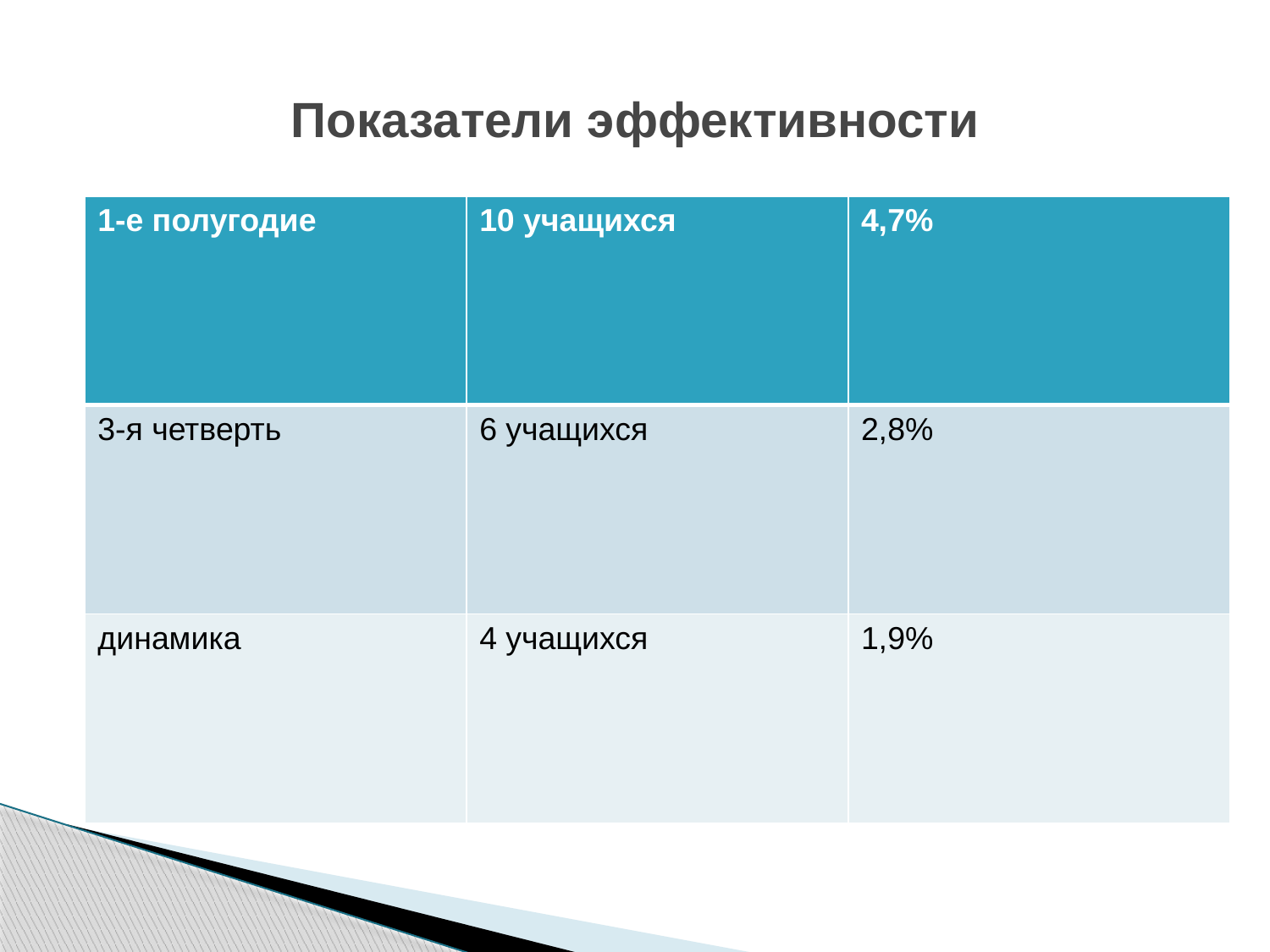

# Показатели эффективности
| 1-е полугодие | 10 учащихся | 4,7% |
| --- | --- | --- |
| 3-я четверть | 6 учащихся | 2,8% |
| динамика | 4 учащихся | 1,9% |